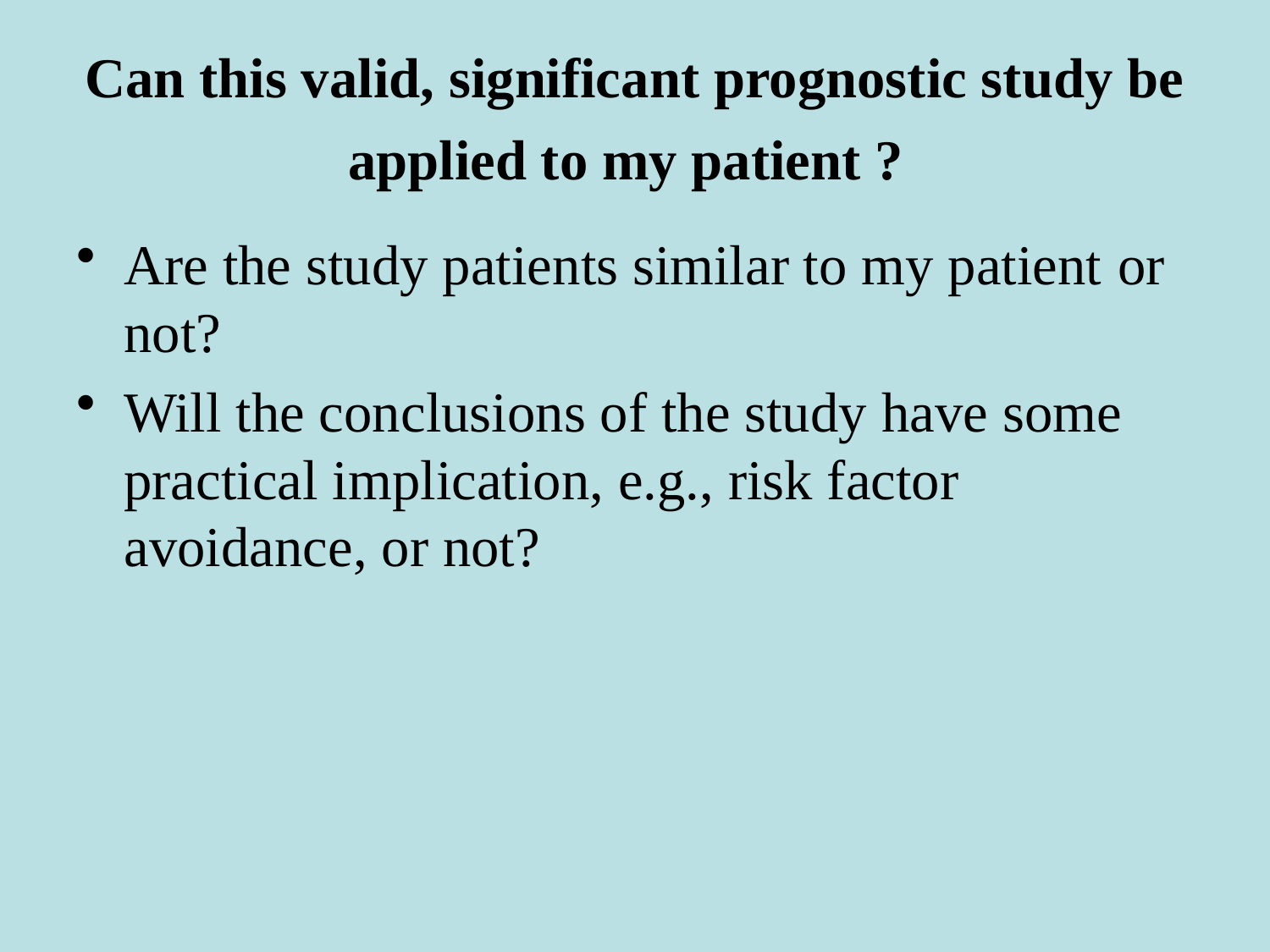

# Can this valid, significant prognostic study be applied to my patient ?
Are the study patients similar to my patient or not?
Will the conclusions of the study have some practical implication, e.g., risk factor avoidance, or not?